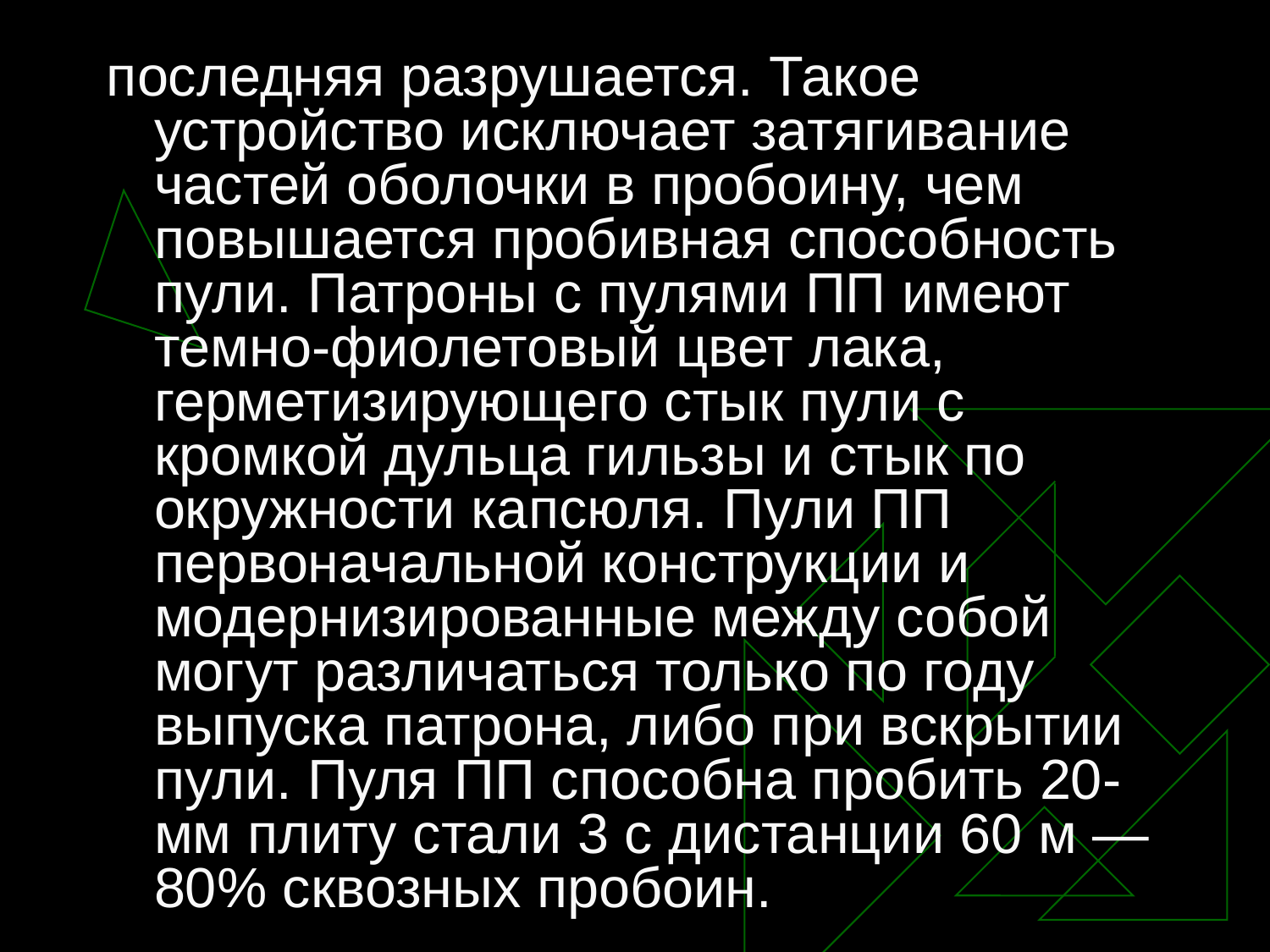

последняя разрушается. Такое устройство исключает затягивание частей оболочки в пробоину, чем повышается пробивная способность пули. Патроны с пулями ПП имеют темно-фиолетовый цвет лака, герметизирующего стык пули с кромкой дульца гильзы и стык по окружности капсюля. Пули ПП первоначальной конструкции и модернизированные между собой могут различаться только по году выпуска патрона, либо при вскрытии пули. Пуля ПП способна пробить 20-мм плиту стали 3 с дистанции 60 м — 80% сквозных пробоин.